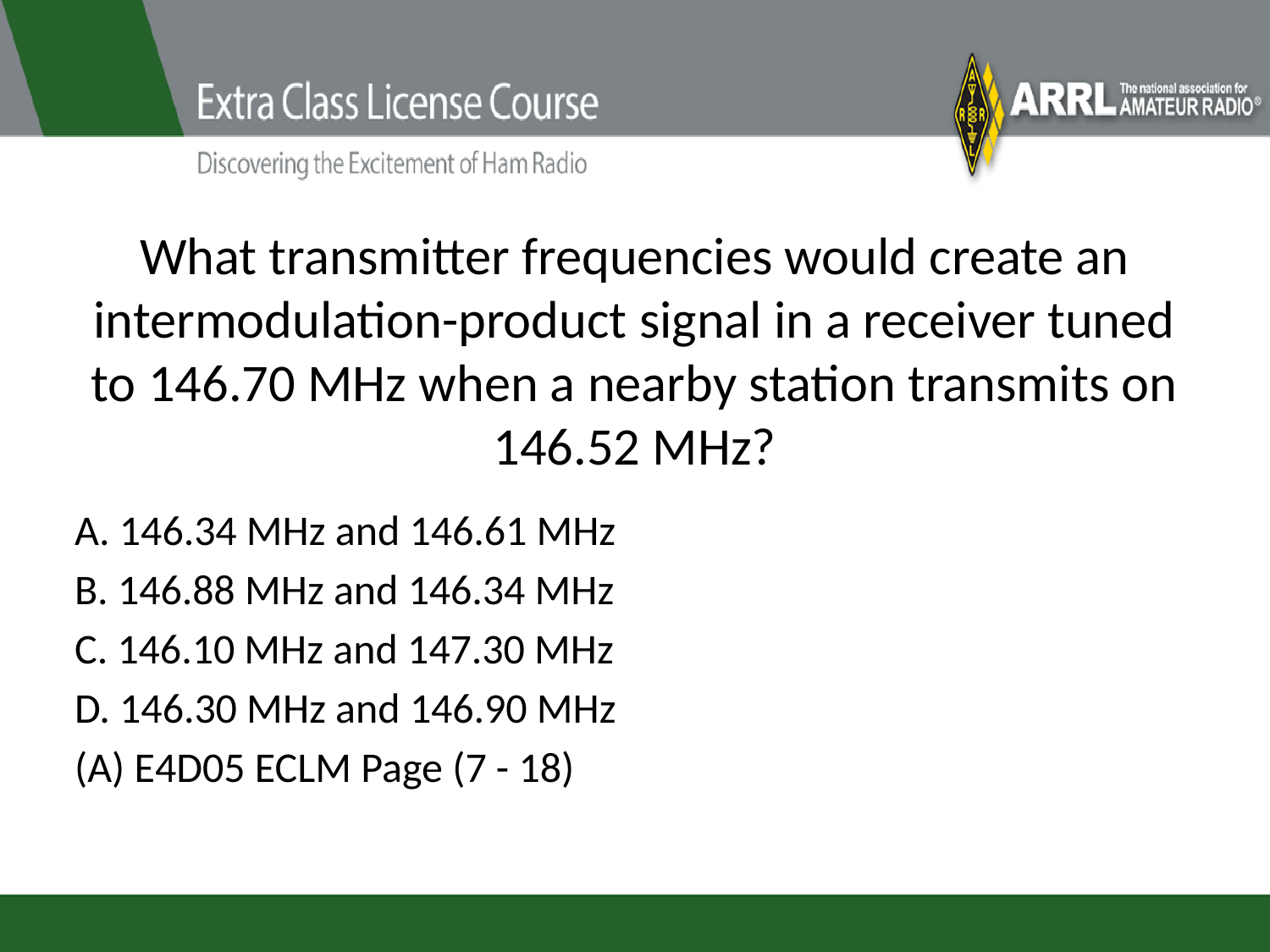

# What transmitter frequencies would create an intermodulation-product signal in a receiver tuned to 146.70 MHz when a nearby station transmits on 146.52 MHz?
A. 146.34 MHz and 146.61 MHz
B. 146.88 MHz and 146.34 MHz
C. 146.10 MHz and 147.30 MHz
D. 146.30 MHz and 146.90 MHz
(A) E4D05 ECLM Page (7 - 18)